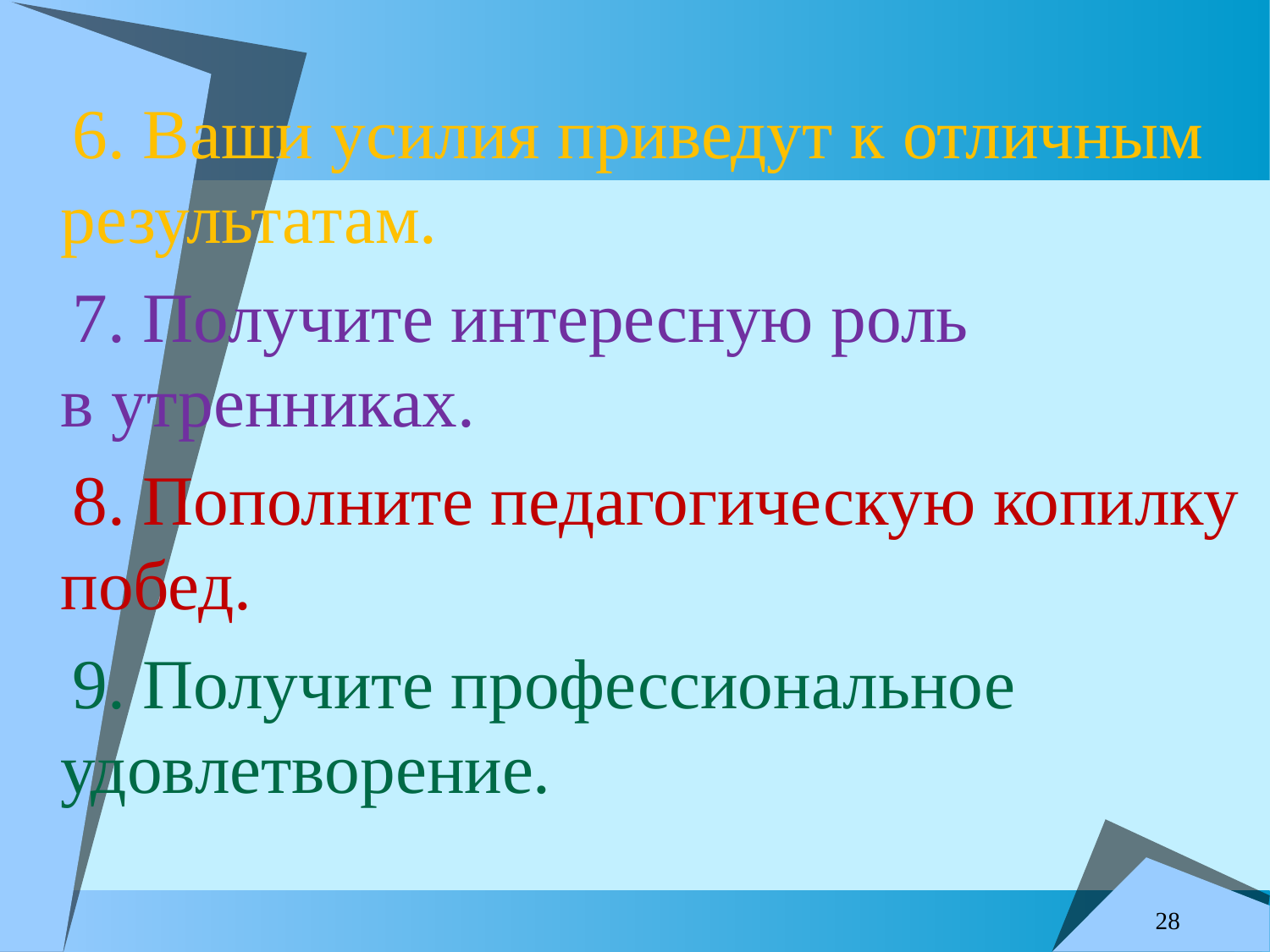

6. Ваши усилия приведут к отличным результатам.
7. Получите интересную роль в утренниках.
8. Пополните педагогическую копилку побед.
9. Получите профессиональное удовлетворение.

28